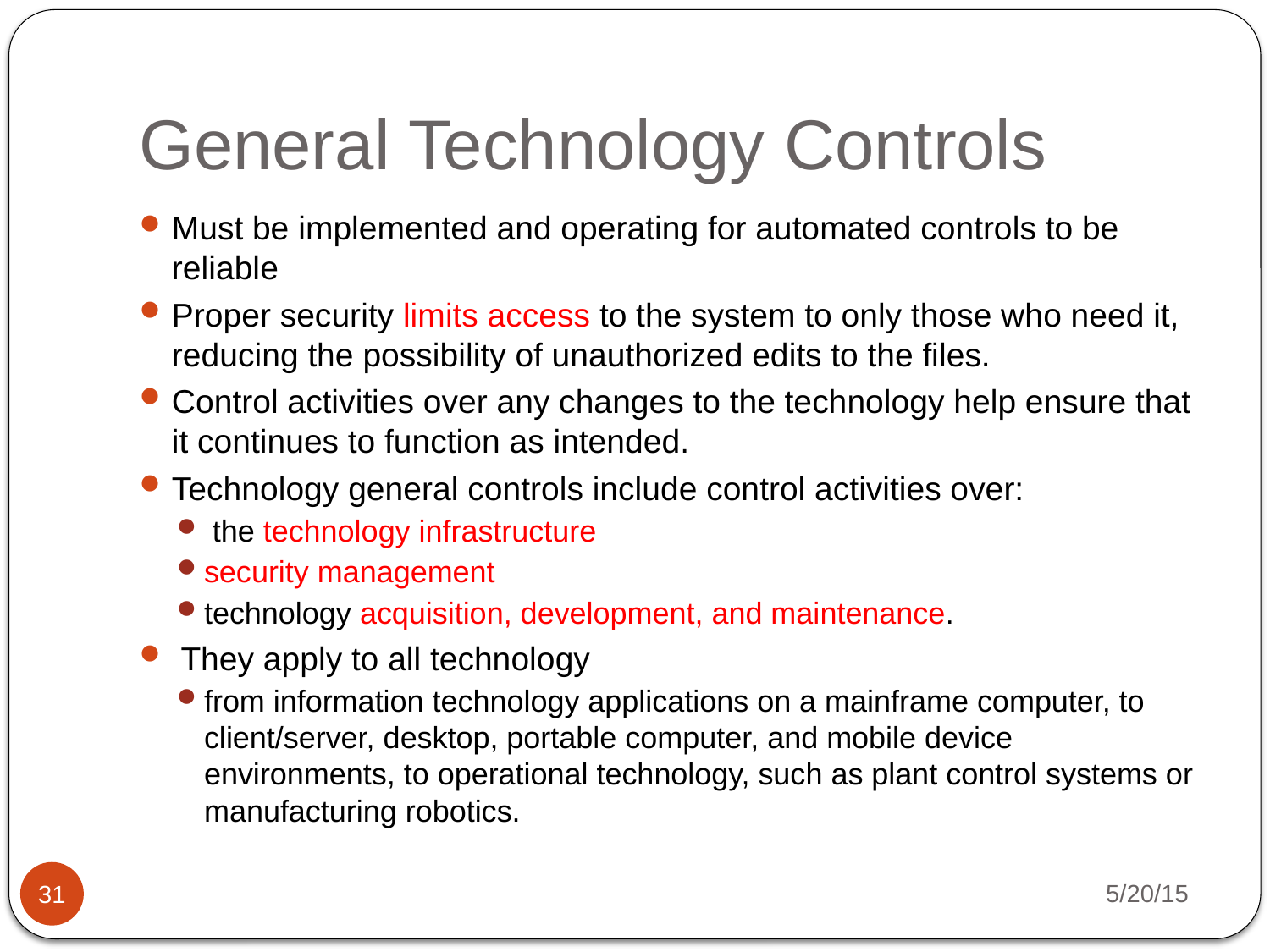

# General Technology Controls
Must be implemented and operating for automated controls to be reliable
Proper security limits access to the system to only those who need it, reducing the possibility of unauthorized edits to the files.
Control activities over any changes to the technology help ensure that it continues to function as intended.
Technology general controls include control activities over:
 the technology infrastructure
security management
technology acquisition, development, and maintenance.
 They apply to all technology
from information technology applications on a mainframe computer, to client/server, desktop, portable computer, and mobile device environments, to operational technology, such as plant control systems or manufacturing robotics.

5/20/15
31